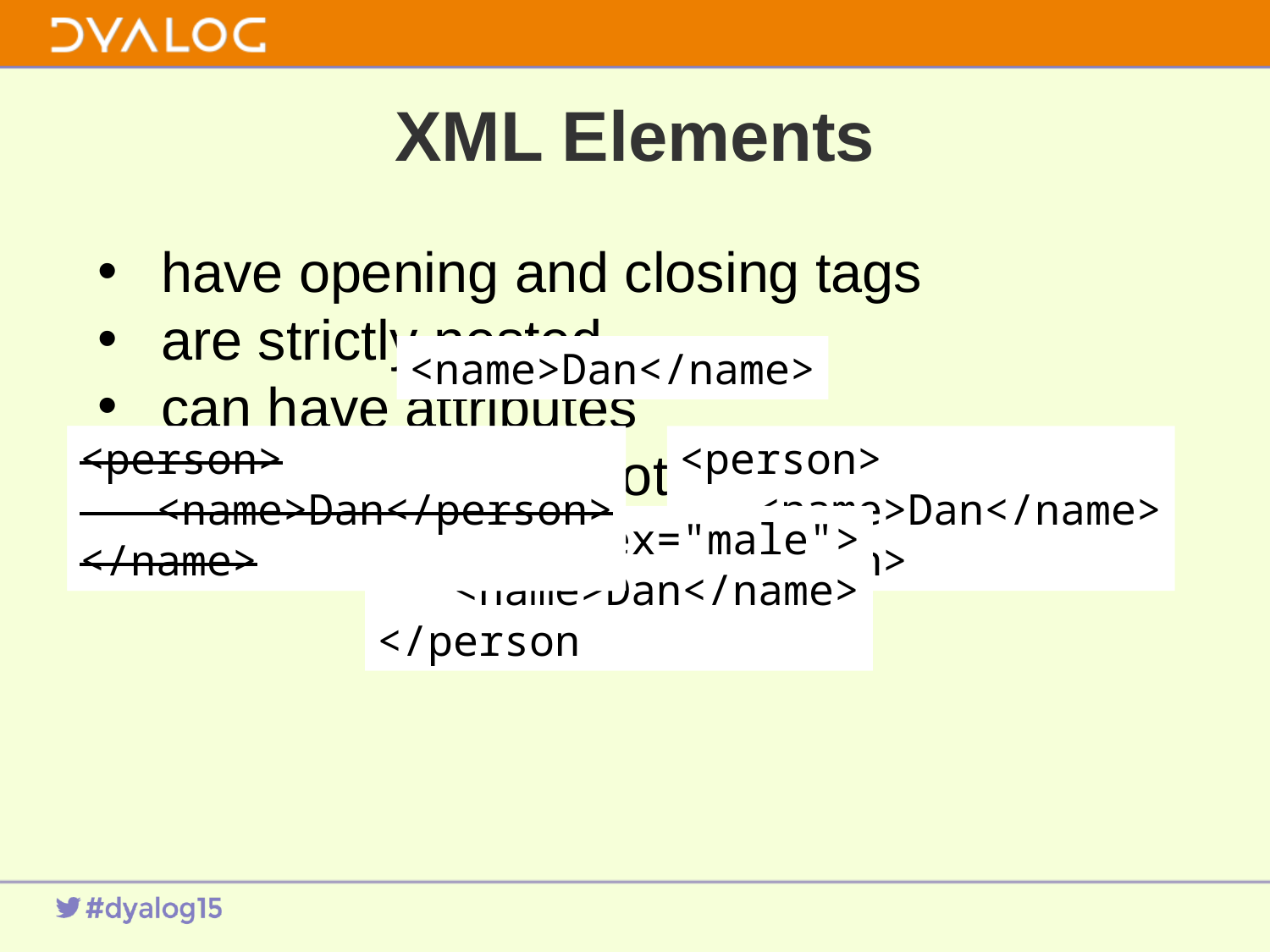

# XML Elements
have opening and closing tags
are strictly nested
can have attributes
there is a single root element
<name>Dan</name>
<person>
   <name>Dan</person>
</name>
<person>
   <name>Dan</person>
</name>
<person>
   <name>Dan</name>
</person>
<person sex="male">
   <name>Dan</name>
</person